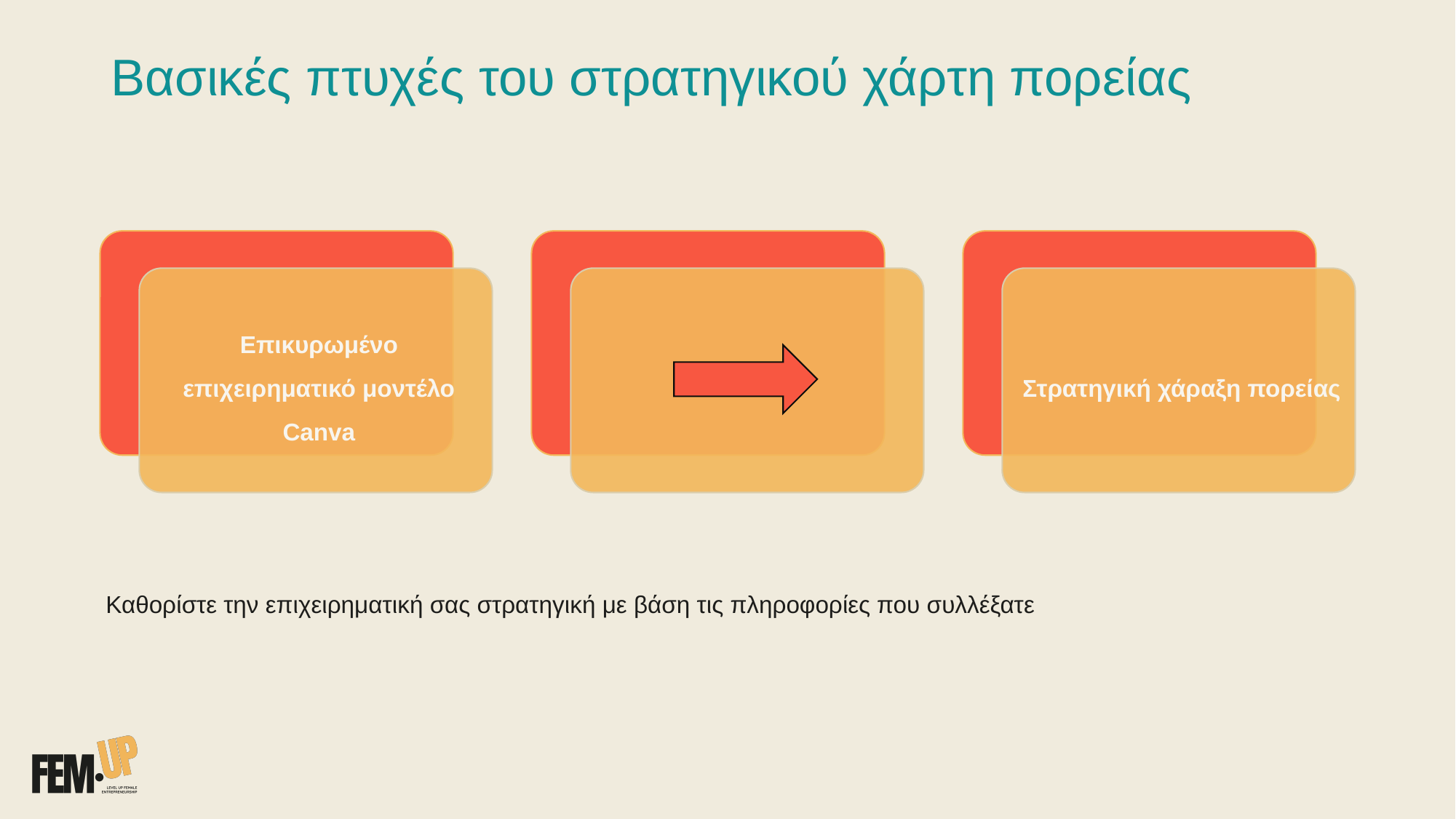

Βασικές πτυχές του στρατηγικού χάρτη πορείας
Επικυρωμένο επιχειρηματικό μοντέλο Canva

Στρατηγική χάραξη πορείας

Καθορίστε την επιχειρηματική σας στρατηγική με βάση τις πληροφορίες που συλλέξατε